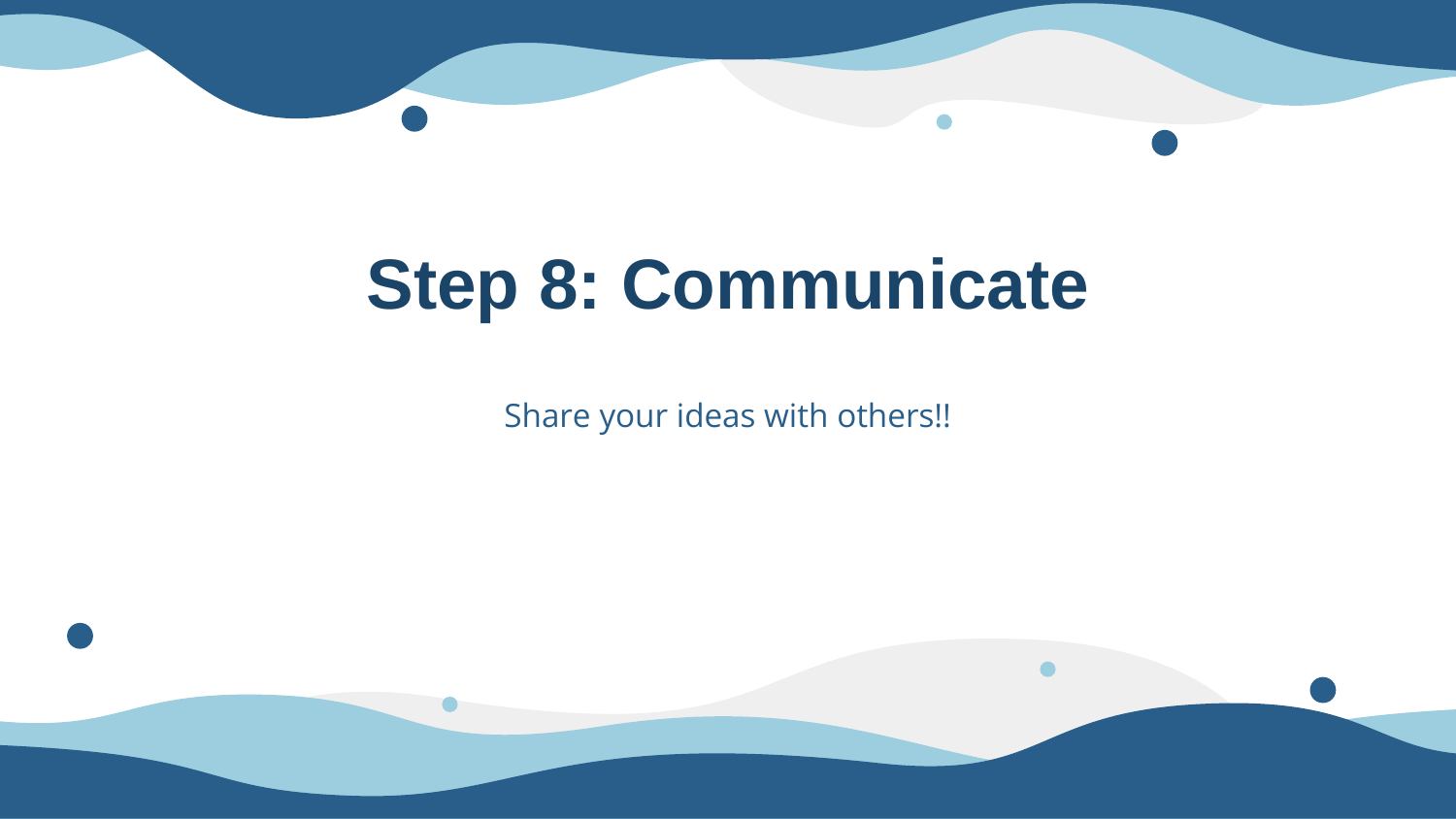

# Step 8: Communicate
Share your ideas with others!!